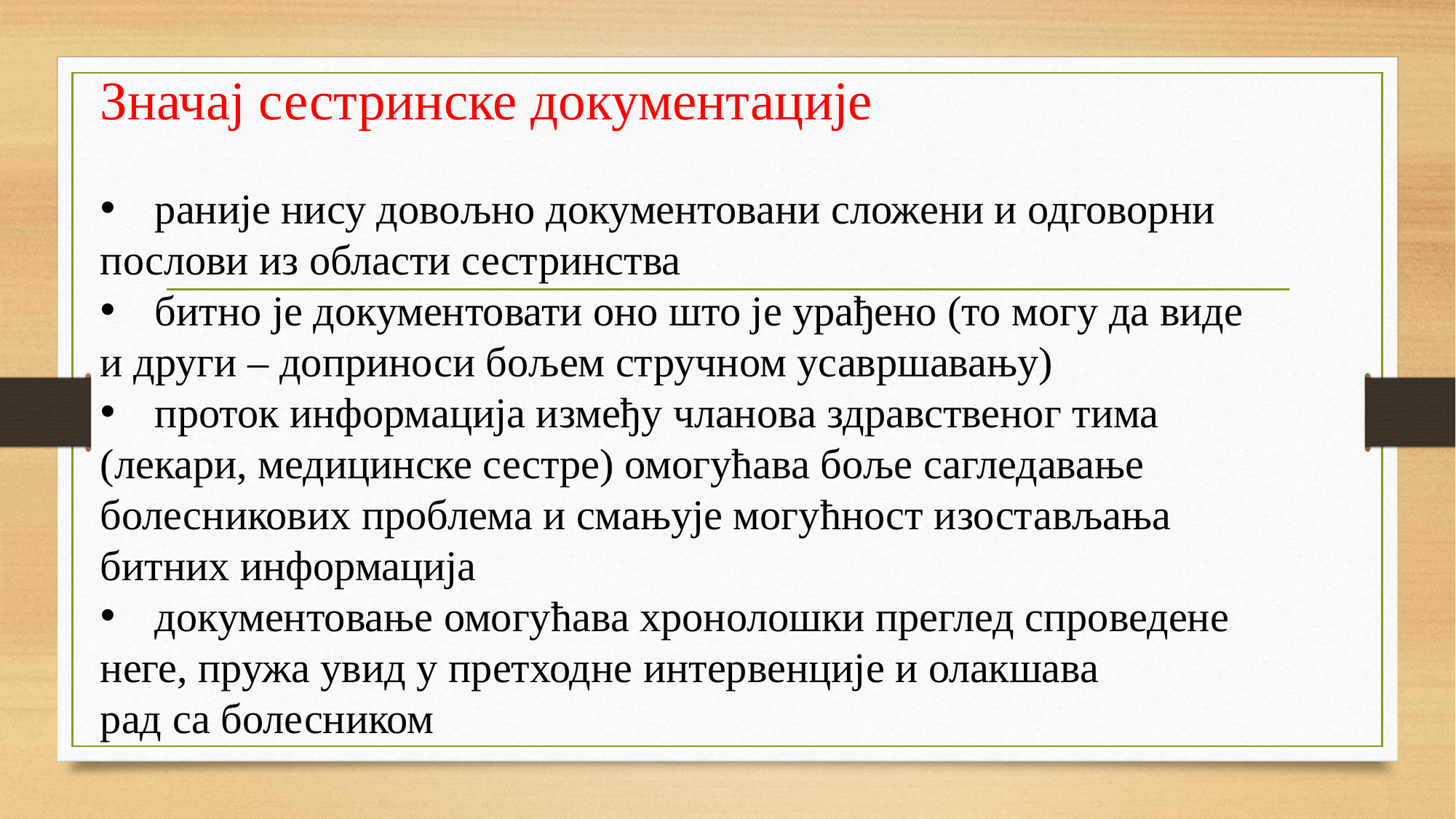

Значај сестринске документације

раније нису довољно документовани сложени и одговорни
послови из области сестринства
битно је документовати оно што је урађено (то могу да виде
и други – доприноси бољем стручном усавршавању)
проток информација између чланова здравственог тима
(лекари, медицинске сестре) омогућава боље сагледавање
болесникових проблема и смањује могућност изостављања
битних информација
документовање омогућава хронолошки преглед спроведене
неге, пружа увид у претходне интервенције и олакшава
рад са болесником